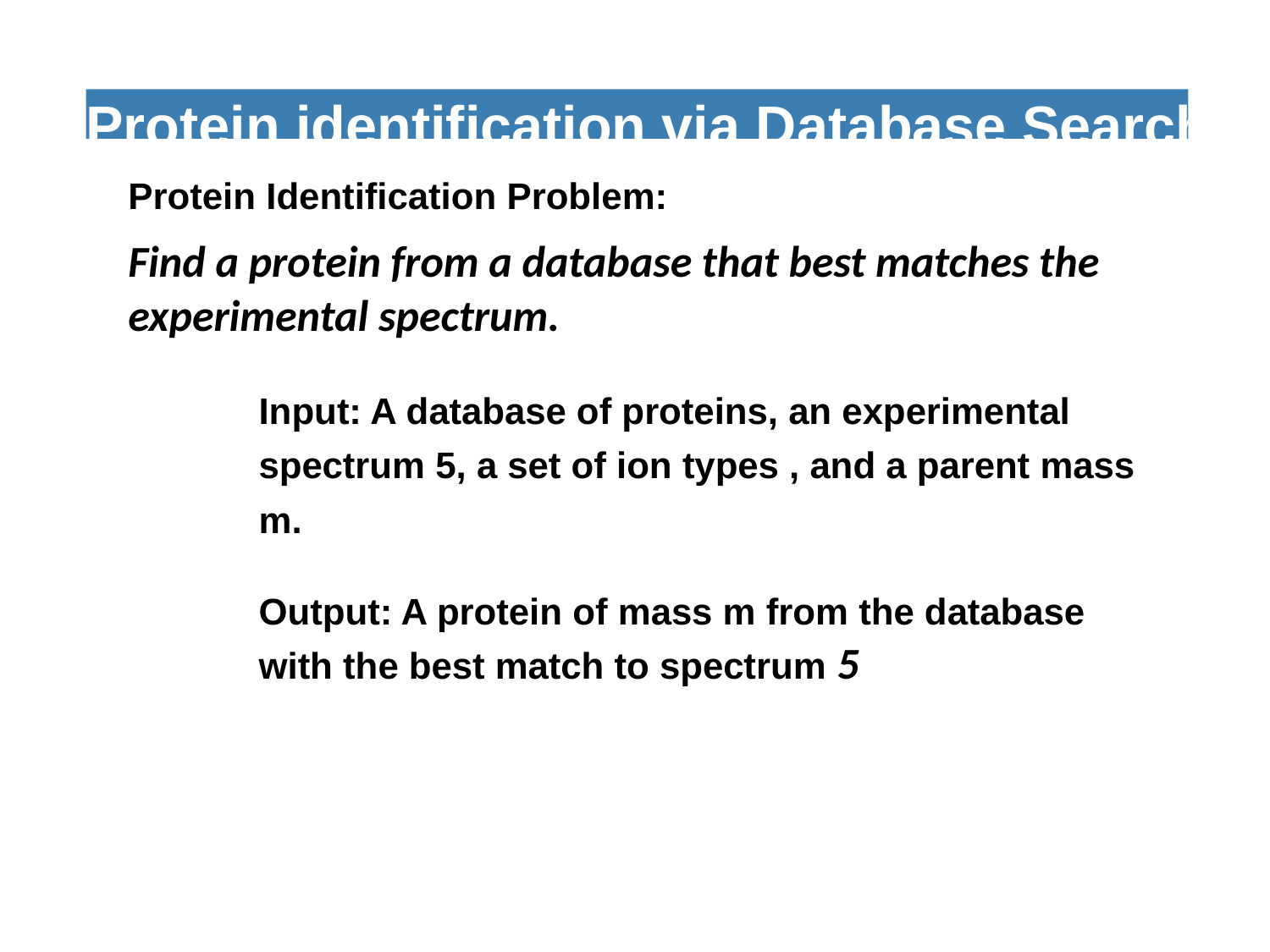

Protein identification via Database Search
Protein Identification Problem:
Find a protein from a database that best matches the experimental spectrum.
Input: A database of proteins, an experimental spectrum 5, a set of ion types , and a parent mass m.
Output: A protein of mass m from the database with the best match to spectrum 5